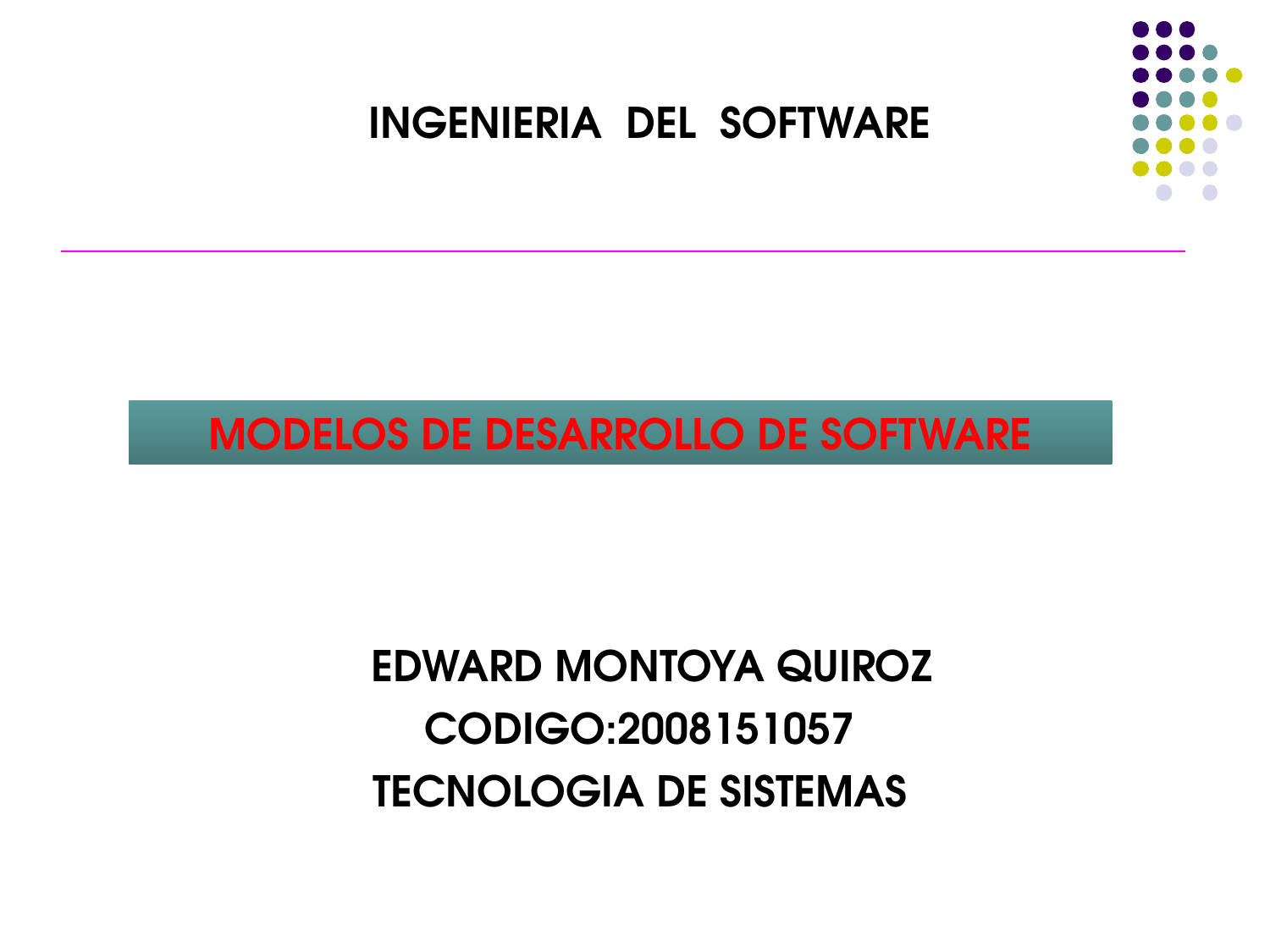

INGENIERIA  DEL  SOFTWARE

MODELOS DE DESARROLLO DE SOFTWARE
  EDWARD MONTOYA QUIROZ
CODIGO:2008151057
TECNOLOGIA DE SISTEMAS